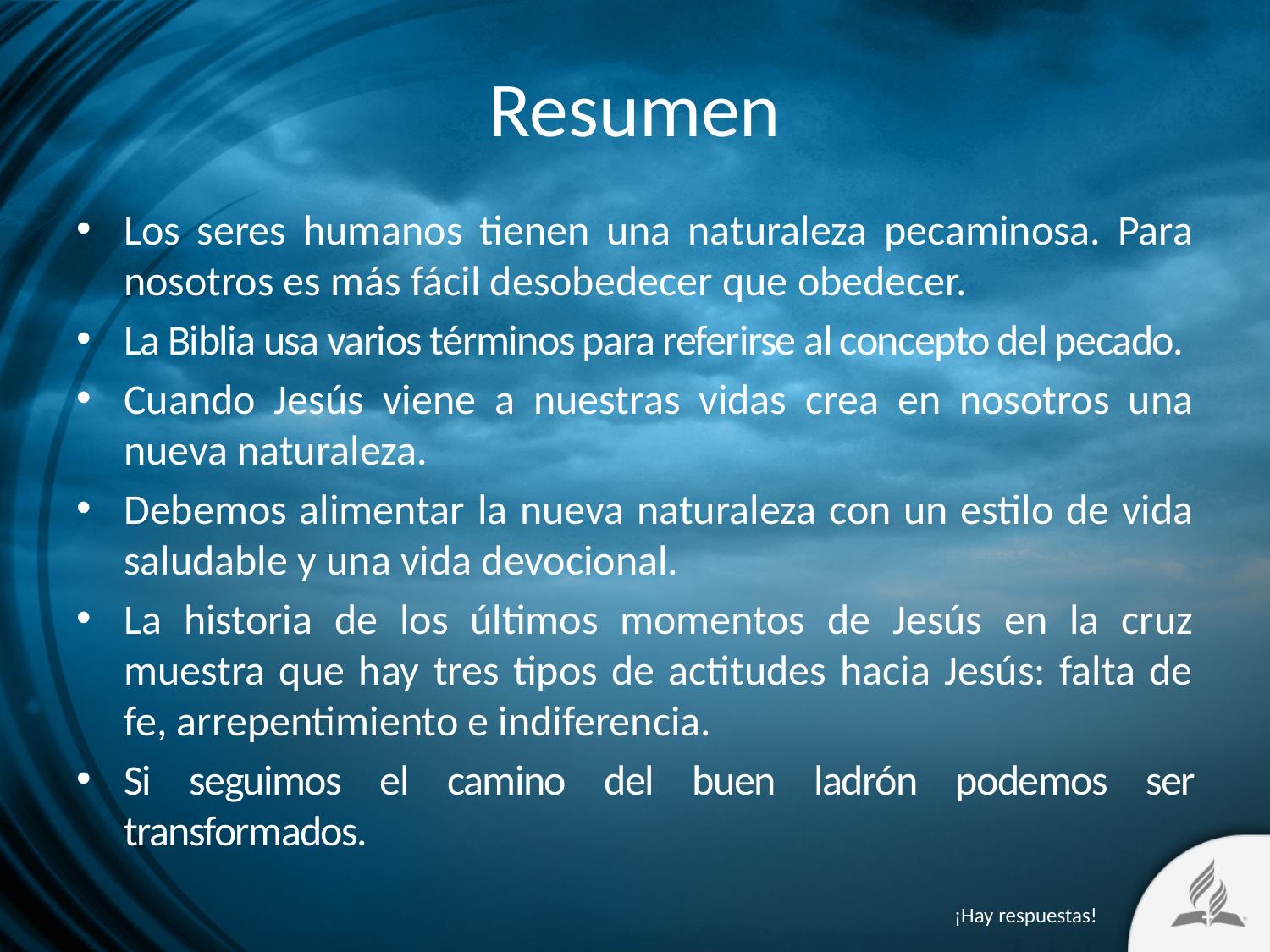

# Resumen
Los seres humanos tienen una naturaleza pecaminosa. Para nosotros es más fácil desobedecer que obedecer.
La Biblia usa varios términos para referirse al concepto del pecado.
Cuando Jesús viene a nuestras vidas crea en nosotros una nueva naturaleza.
Debemos alimentar la nueva naturaleza con un estilo de vida saludable y una vida devocional.
La historia de los últimos momentos de Jesús en la cruz muestra que hay tres tipos de actitudes hacia Jesús: falta de fe, arrepentimiento e indiferencia.
Si seguimos el camino del buen ladrón podemos ser transformados.
¡Hay respuestas!